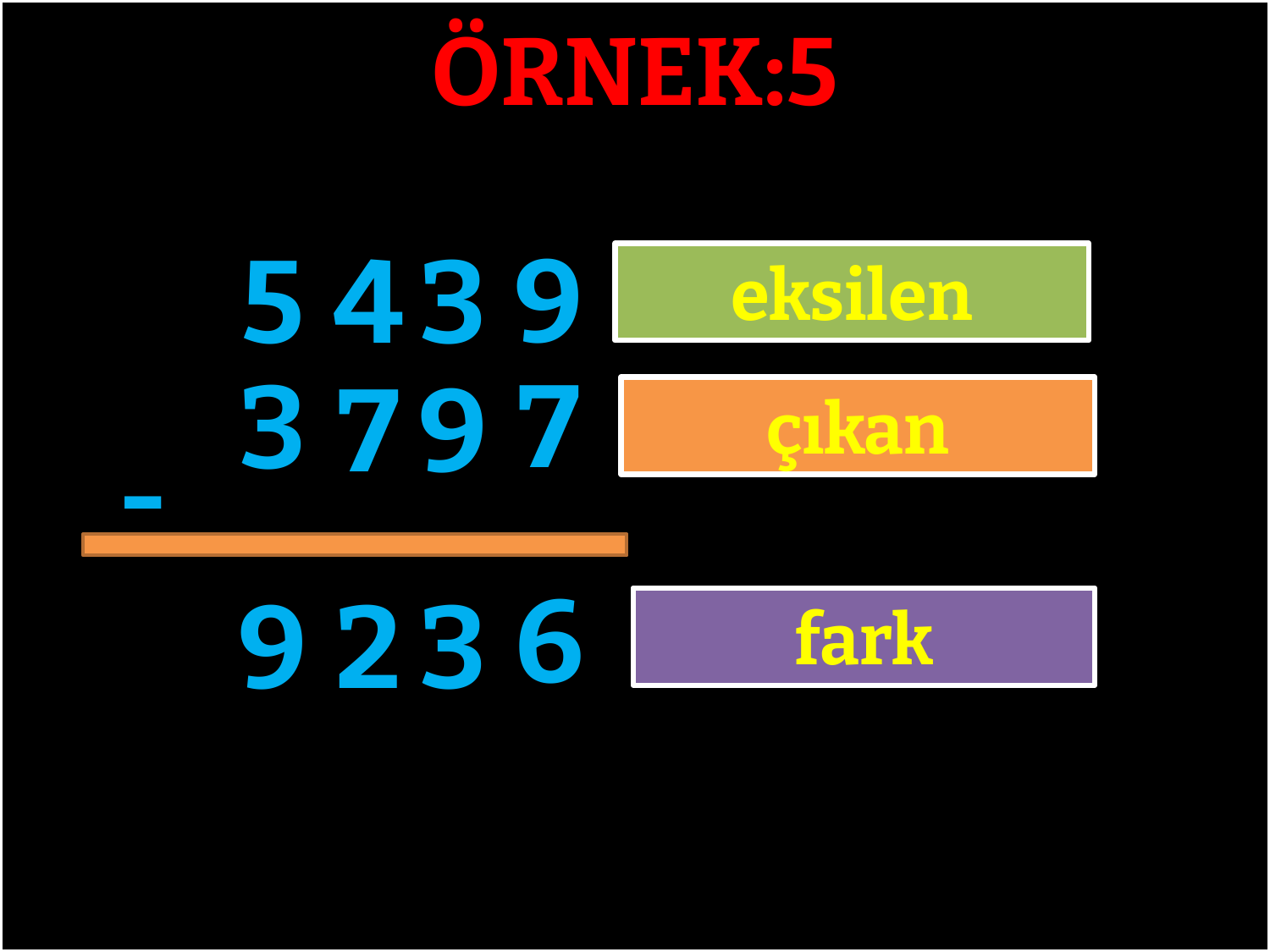

ÖRNEK:5
9
5
4
3
eksilen
#
7
3
7
9
çıkan
-

6
9
2
3
fark